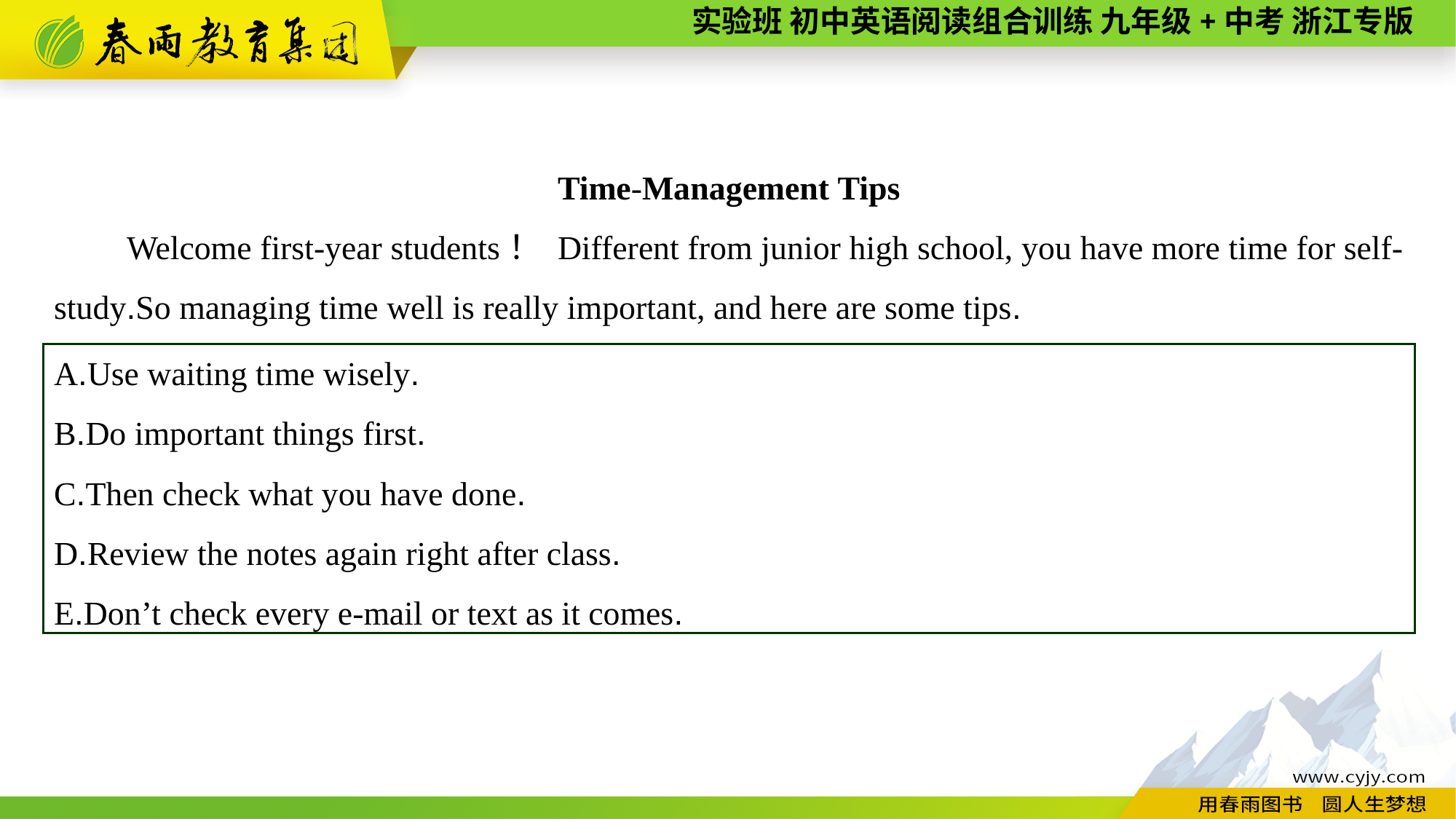

Time-Management Tips
Welcome first-year students！ Different from junior high school, you have more time for self-study.So managing time well is really important, and here are some tips.
A.Use waiting time wisely.
B.Do important things first.
C.Then check what you have done.
D.Review the notes again right after class.
E.Don’t check every e-mail or text as it comes.